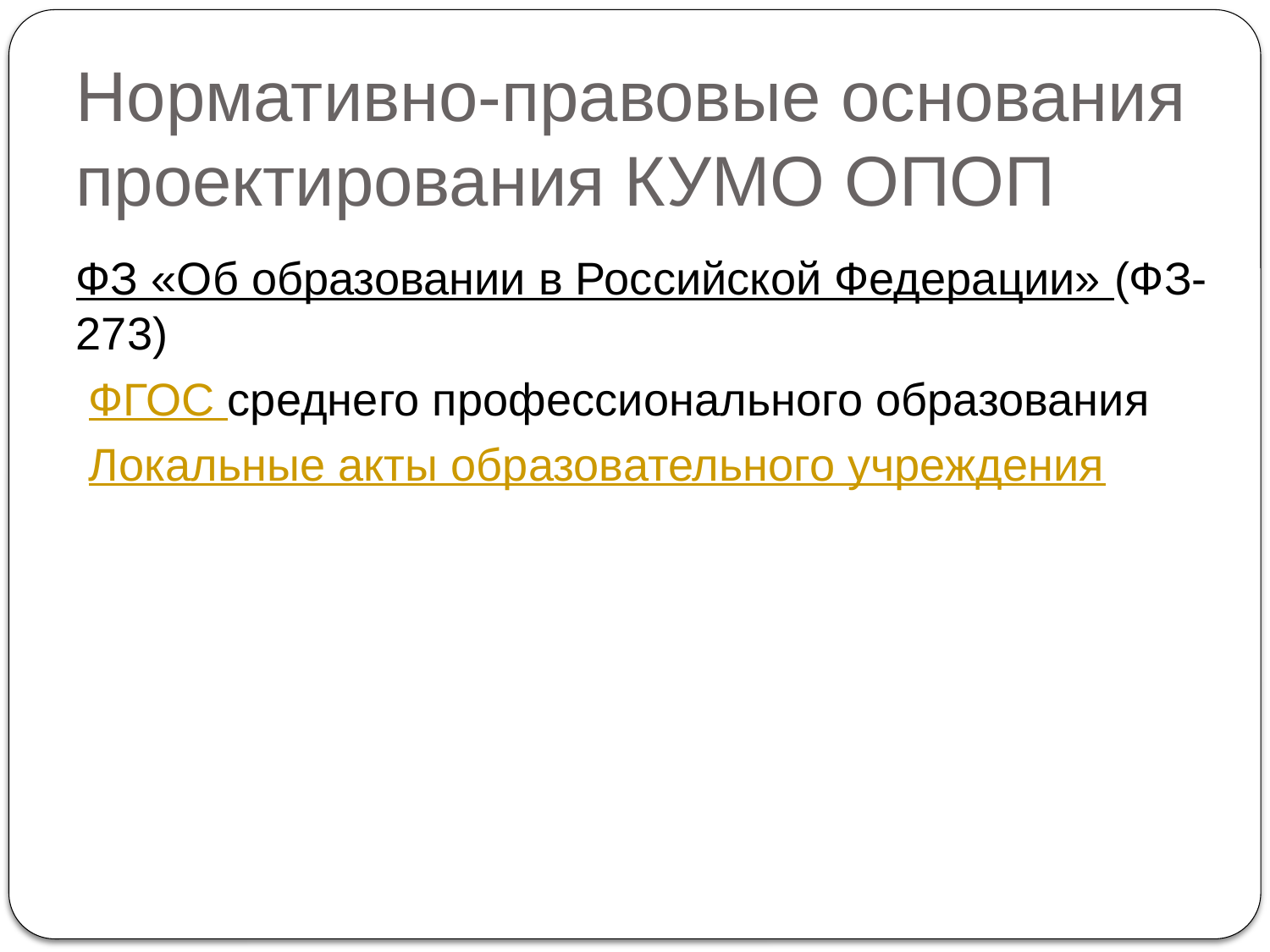

# Нормативно-правовые основания проектирования КУМО ОПОП
ФЗ «Об образовании в Российской Федерации» (ФЗ- 273)
 ФГОС среднего профессионального образования
 Локальные акты образовательного учреждения